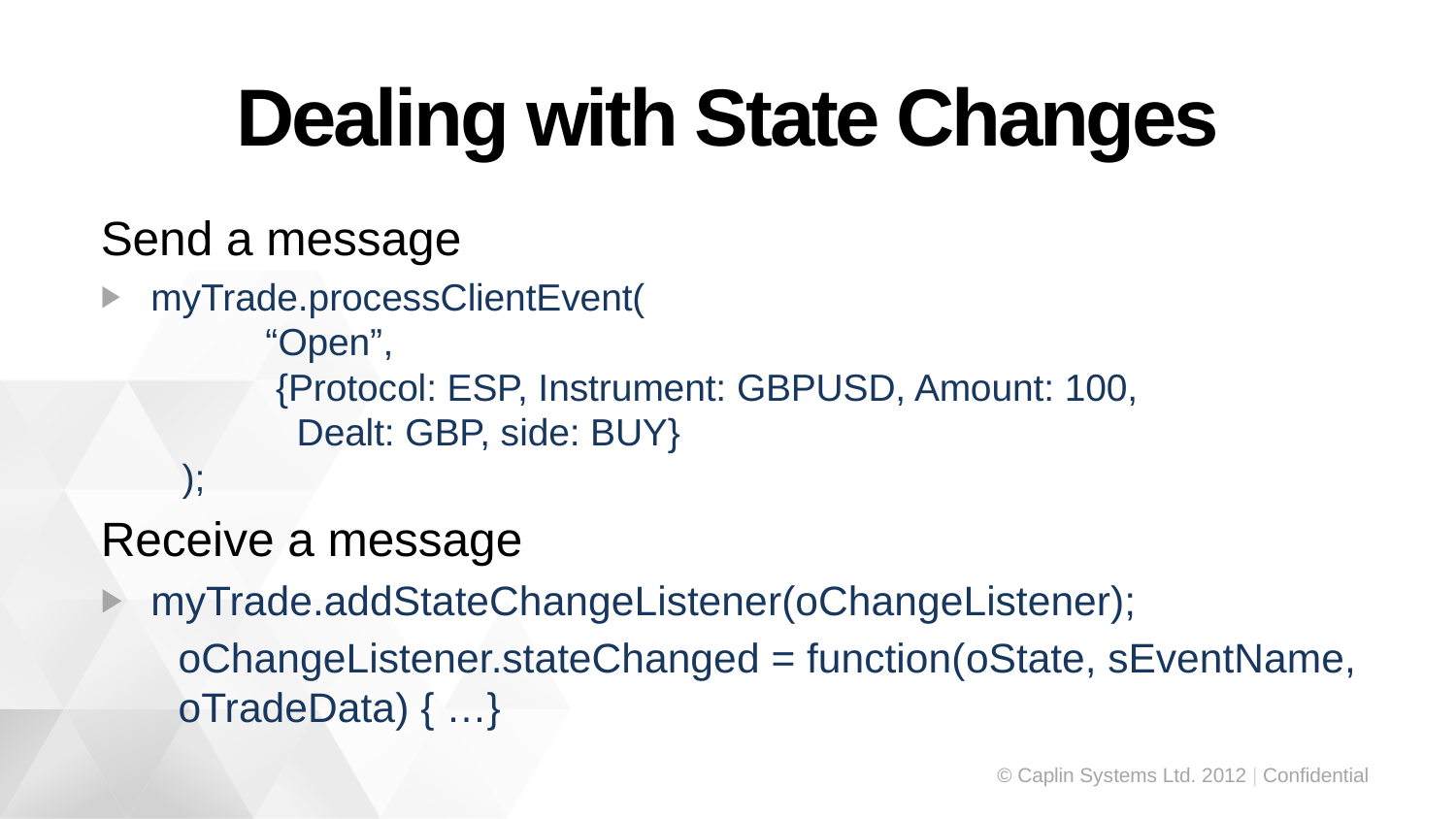

# Dealing with State Changes
Send a message
myTrade.processClientEvent(
           “Open”,
            {Protocol: ESP, Instrument: GBPUSD, Amount: 100,
              Dealt: GBP, side: BUY}
   );
Receive a message
myTrade.addStateChangeListener(oChangeListener);
oChangeListener.stateChanged = function(oState, sEventName, oTradeData) { …}